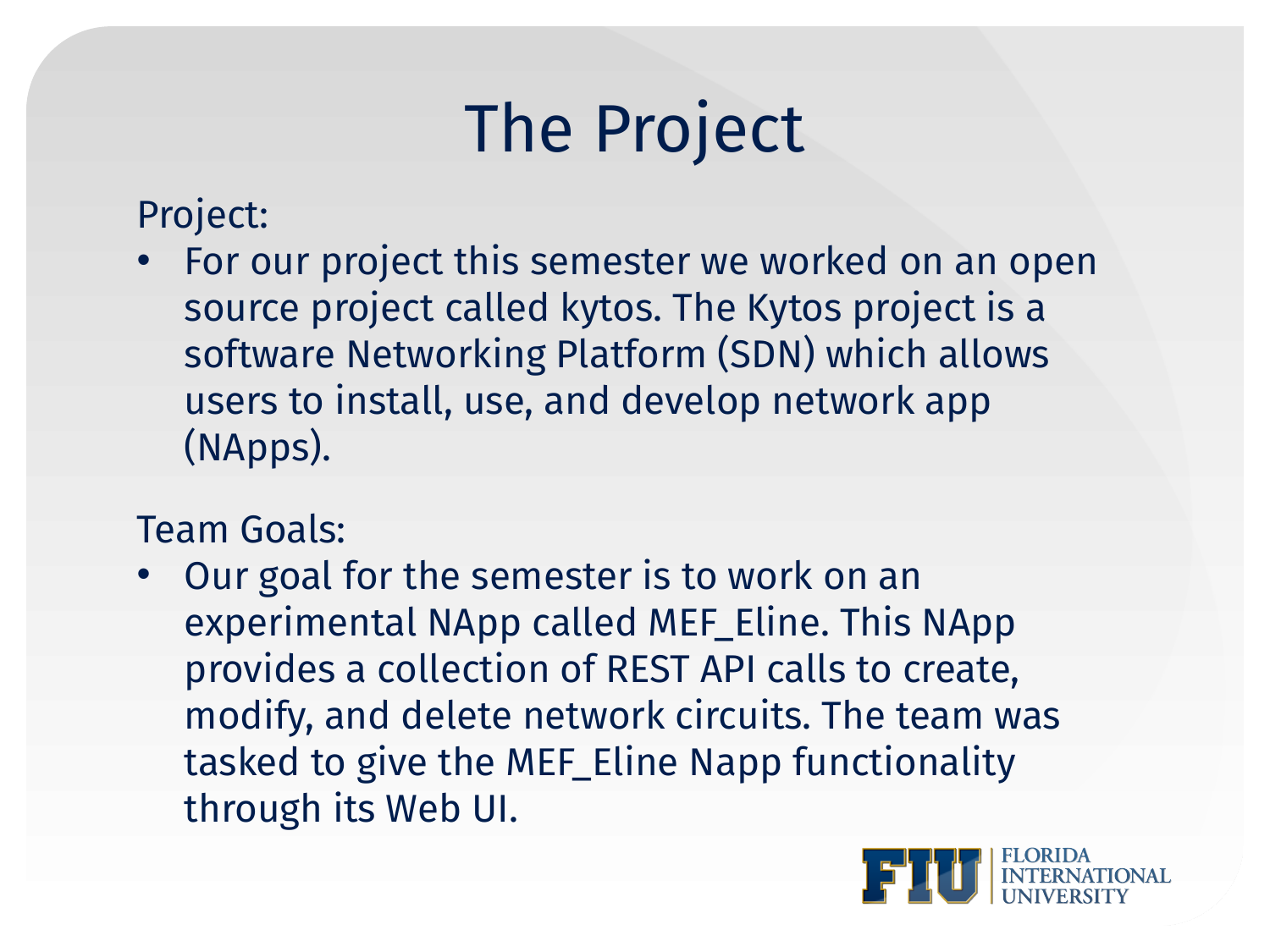

# The Project
Project:
For our project this semester we worked on an open source project called kytos. The Kytos project is a software Networking Platform (SDN) which allows users to install, use, and develop network app (NApps).
Team Goals:
Our goal for the semester is to work on an experimental NApp called MEF_Eline. This NApp provides a collection of REST API calls to create, modify, and delete network circuits. The team was tasked to give the MEF_Eline Napp functionality through its Web UI.